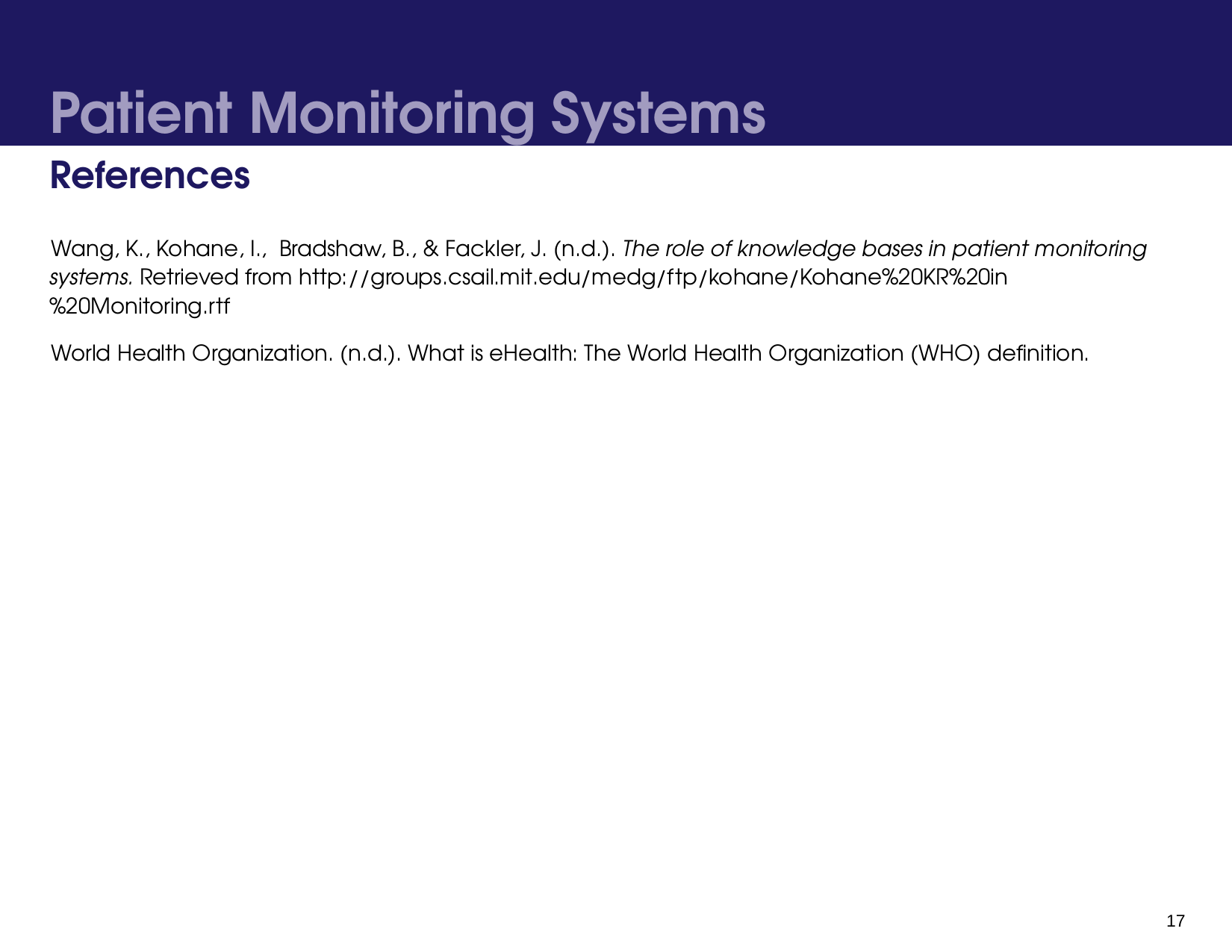

# Patient Monitoring Systems
References
Wang, K., Kohane, I.,  Bradshaw, B., & Fackler, J. (n.d.). The role of knowledge bases in patient monitoring systems. Retrieved from http://groups.csail.mit.edu/medg/ftp/kohane/Kohane%20KR%20in%20Monitoring.rtf
World Health Organization. (n.d.). What is eHealth: The World Health Organization (WHO) definition.
17